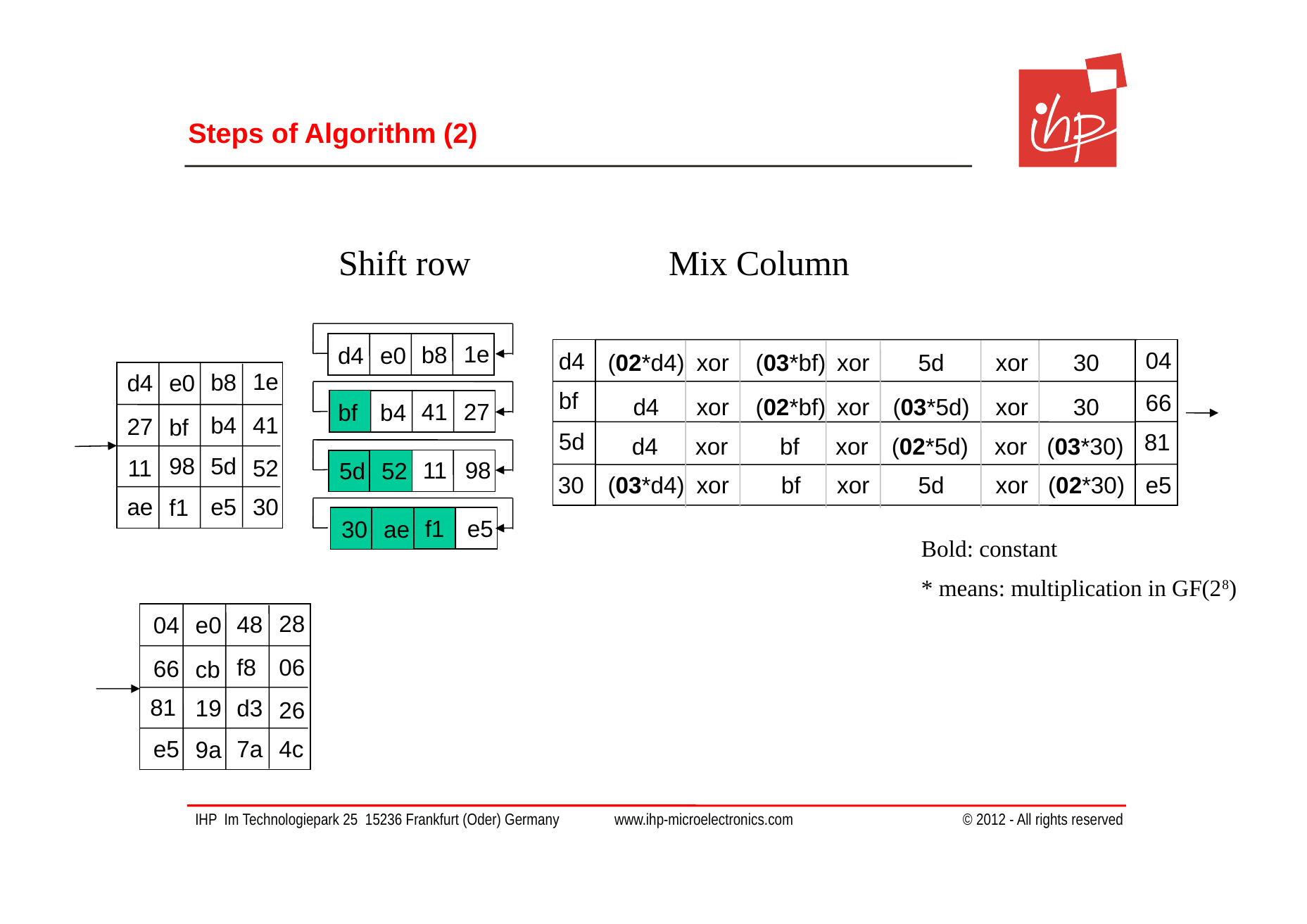

# Steps of Algorithm (2)
Shift row
Mix Column

1e
b8
d4
e0
27
41
bf
b4
98
11
5d
52
e5
f1
30
ae

d4
bf
5d
30

04
66
81
e5

(02*d4)
xor
(03*bf)
xor
5d
xor
30

d4
xor
(02*bf)
xor
(03*5d)
xor
30

d4
xor
bf
xor
(02*5d)
xor
(03*30)

(03*d4)
xor
bf
xor
5d
xor
(02*30)

1e

b8
d4
e0
b4
41
27
bf
98
5d
11
52
ae
e5
30
f1

Bold: constant
* means: multiplication in GF(28)

28
48
04
e0
f8
06
66
cb
81
19
d3

26
e5
7a
4c
9a